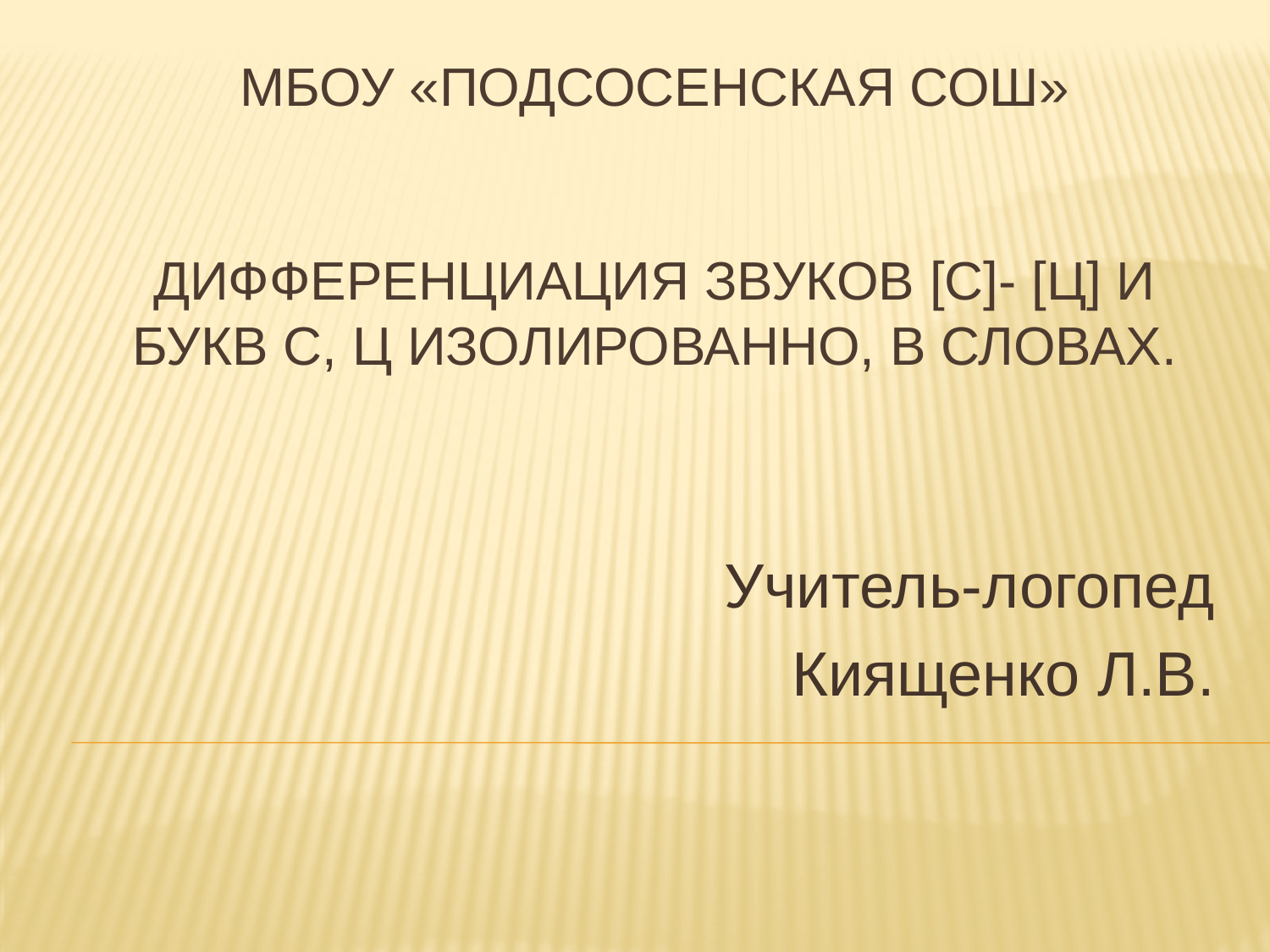

# МБОУ «Подсосенская СОШ» Дифференциация звуков [С]- [Ц] и букв С, Ц изолированно, в словах.
Учитель-логопед
Киященко Л.В.